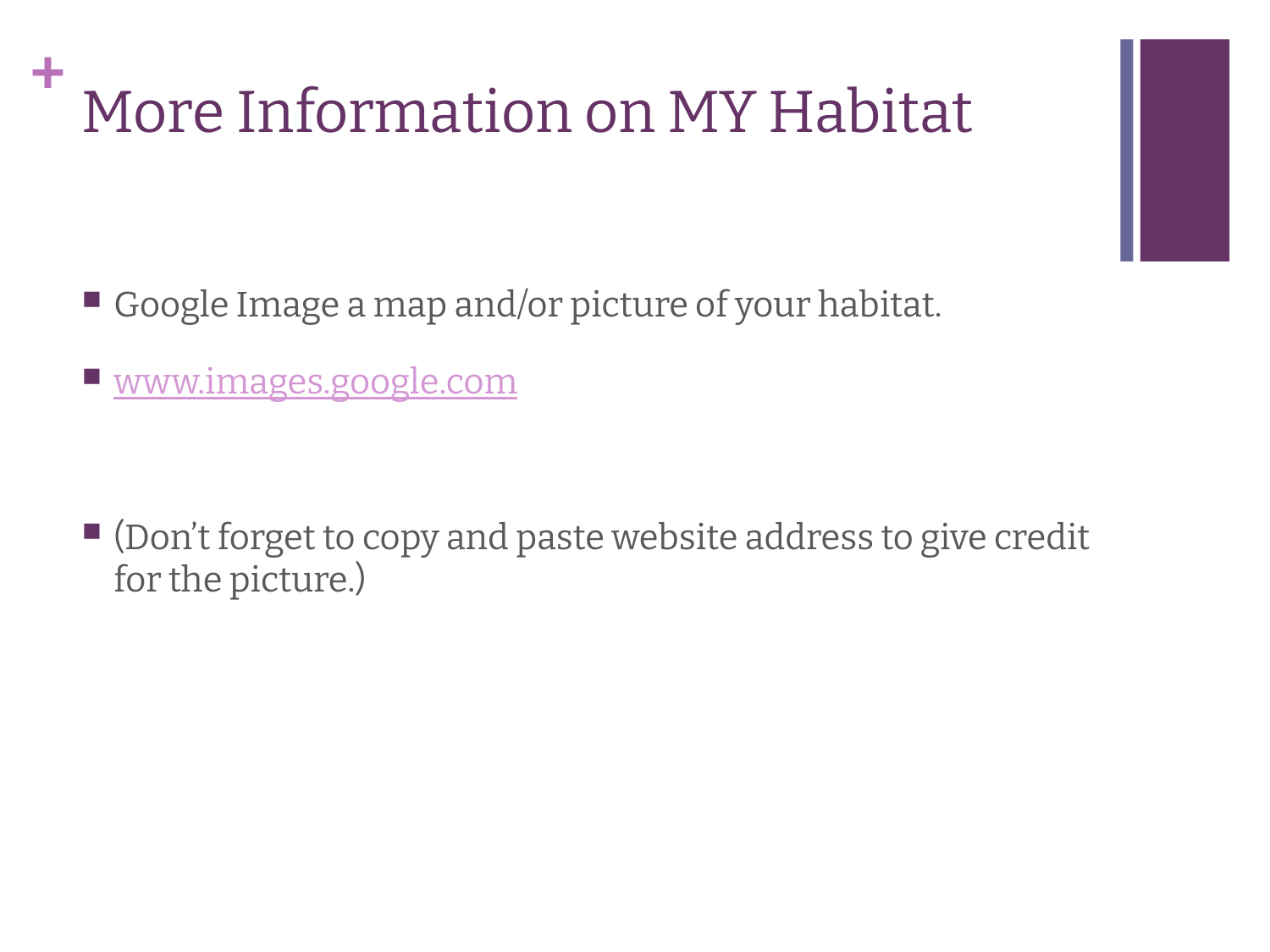

# More Information on MY Habitat
Google Image a map and/or picture of your habitat.
www.images.google.com

(Don’t forget to copy and paste website address to give credit for the picture.)